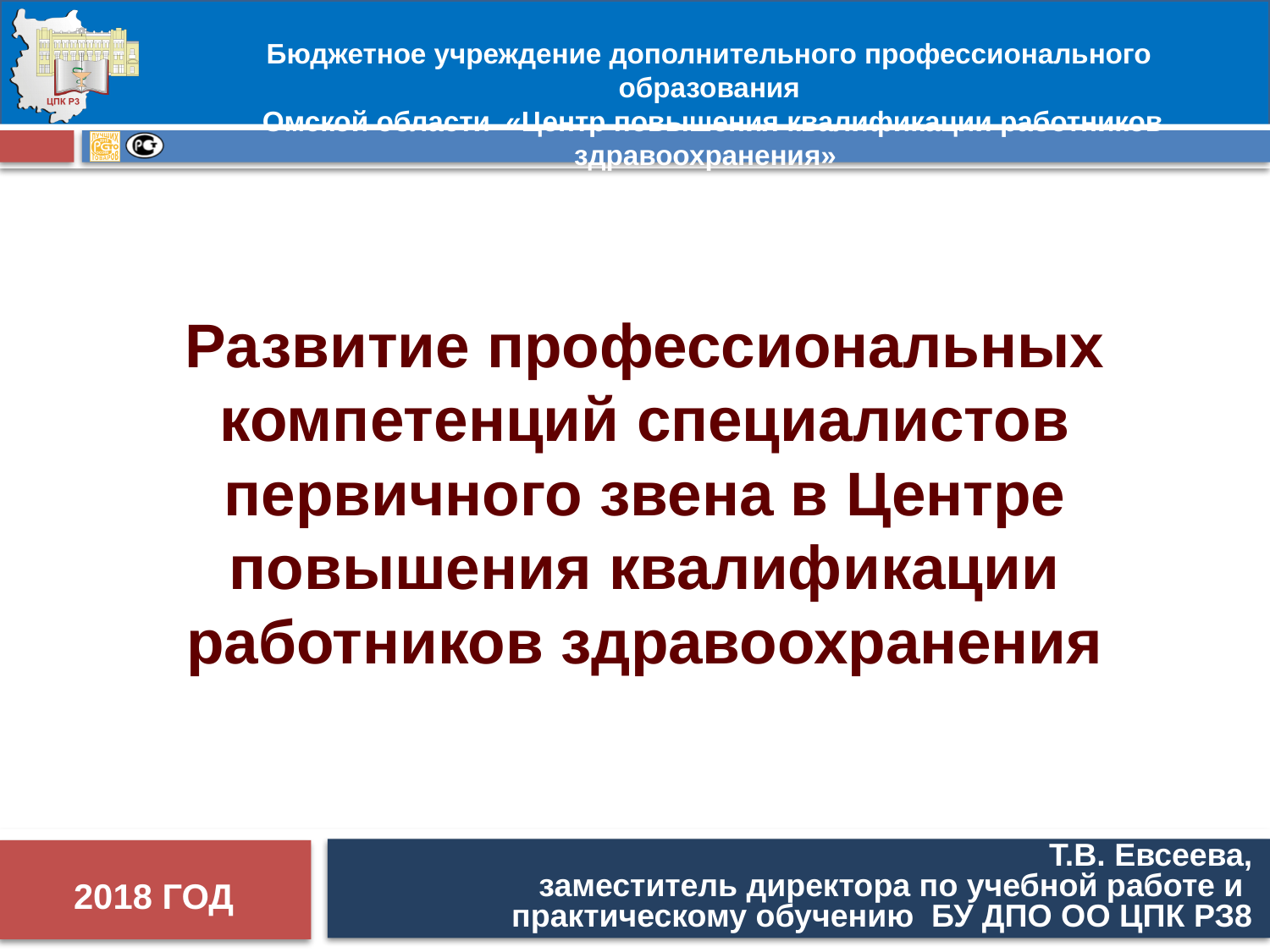

Бюджетное учреждение дополнительного профессионального образования
 Омской области  «Центр повышения квалификации работников здравоохранения»
# Развитие профессиональных компетенций специалистов первичного звена в Центре повышения квалификации работников здравоохранения
Т.В. Евсеева,
заместитель директора по учебной работе и
практическому обучению  БУ ДПО ОО ЦПК РЗ8
2018 год